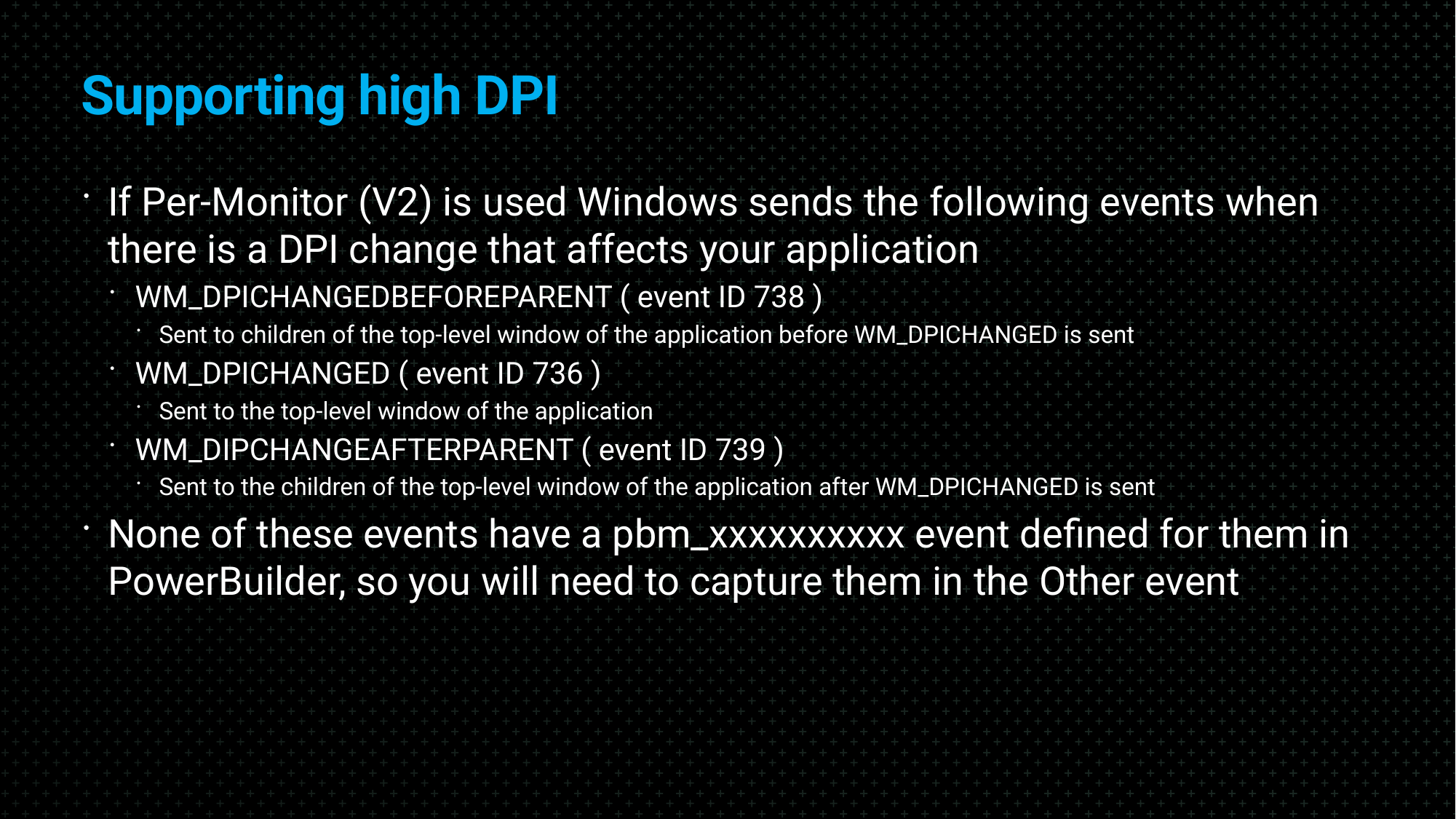

# Supporting high DPI
If Per-Monitor (V2) is used Windows sends the following events when there is a DPI change that affects your application
WM_DPICHANGEDBEFOREPARENT ( event ID 738 )
Sent to children of the top-level window of the application before WM_DPICHANGED is sent
WM_DPICHANGED ( event ID 736 )
Sent to the top-level window of the application
WM_DIPCHANGEAFTERPARENT ( event ID 739 )
Sent to the children of the top-level window of the application after WM_DPICHANGED is sent
None of these events have a pbm_xxxxxxxxxx event defined for them in PowerBuilder, so you will need to capture them in the Other event